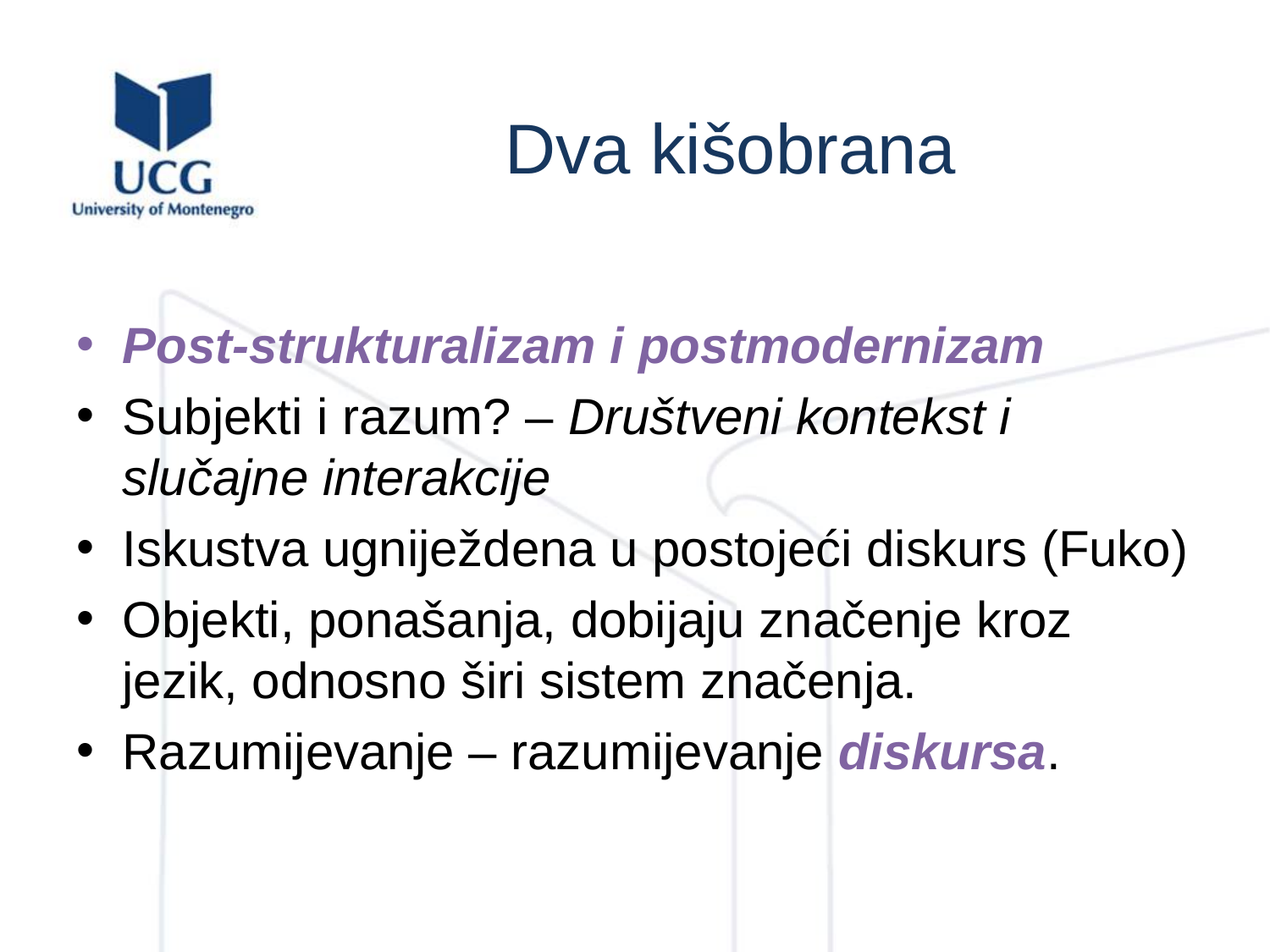

# Dva kišobrana
Post-strukturalizam i postmodernizam
Subjekti i razum? – Društveni kontekst i slučajne interakcije
Iskustva ugniježdena u postojeći diskurs (Fuko)
Objekti, ponašanja, dobijaju značenje kroz jezik, odnosno širi sistem značenja.
Razumijevanje – razumijevanje diskursa.